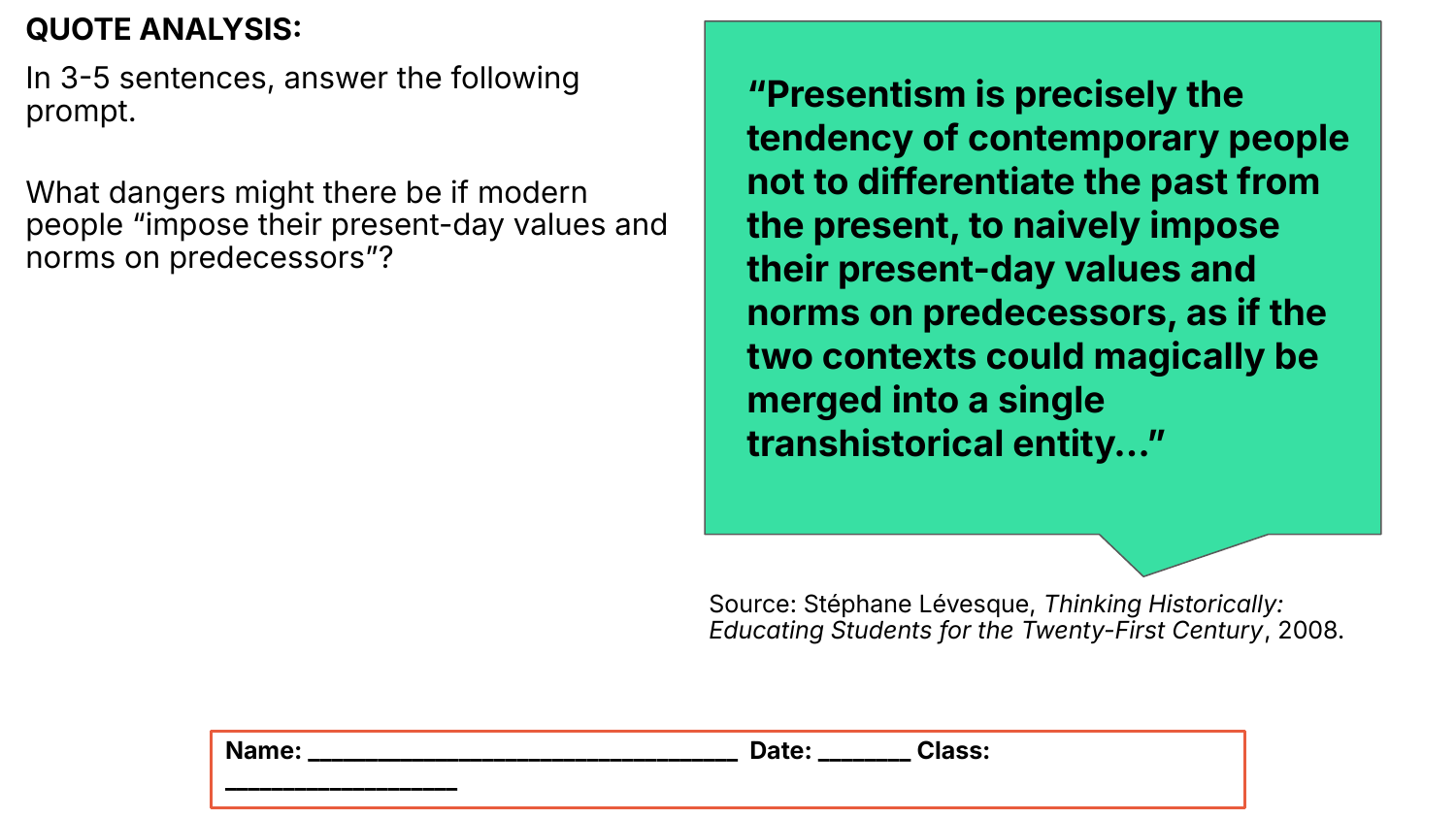

QUOTE ANALYSIS:
In 3-5 sentences, answer the following prompt.

What dangers might there be if modern people “impose their present-day values and norms on predecessors”?

“Presentism is precisely the tendency of contemporary people not to differentiate the past from the present, to naively impose their present-day values and norms on predecessors, as if the two contexts could magically be merged into a single transhistorical entity…”
Source: Stéphane Lévesque, Thinking Historically: Educating Students for the Twenty-First Century, 2008.
Name: _____________________________________  Date: ________ Class: ____________________